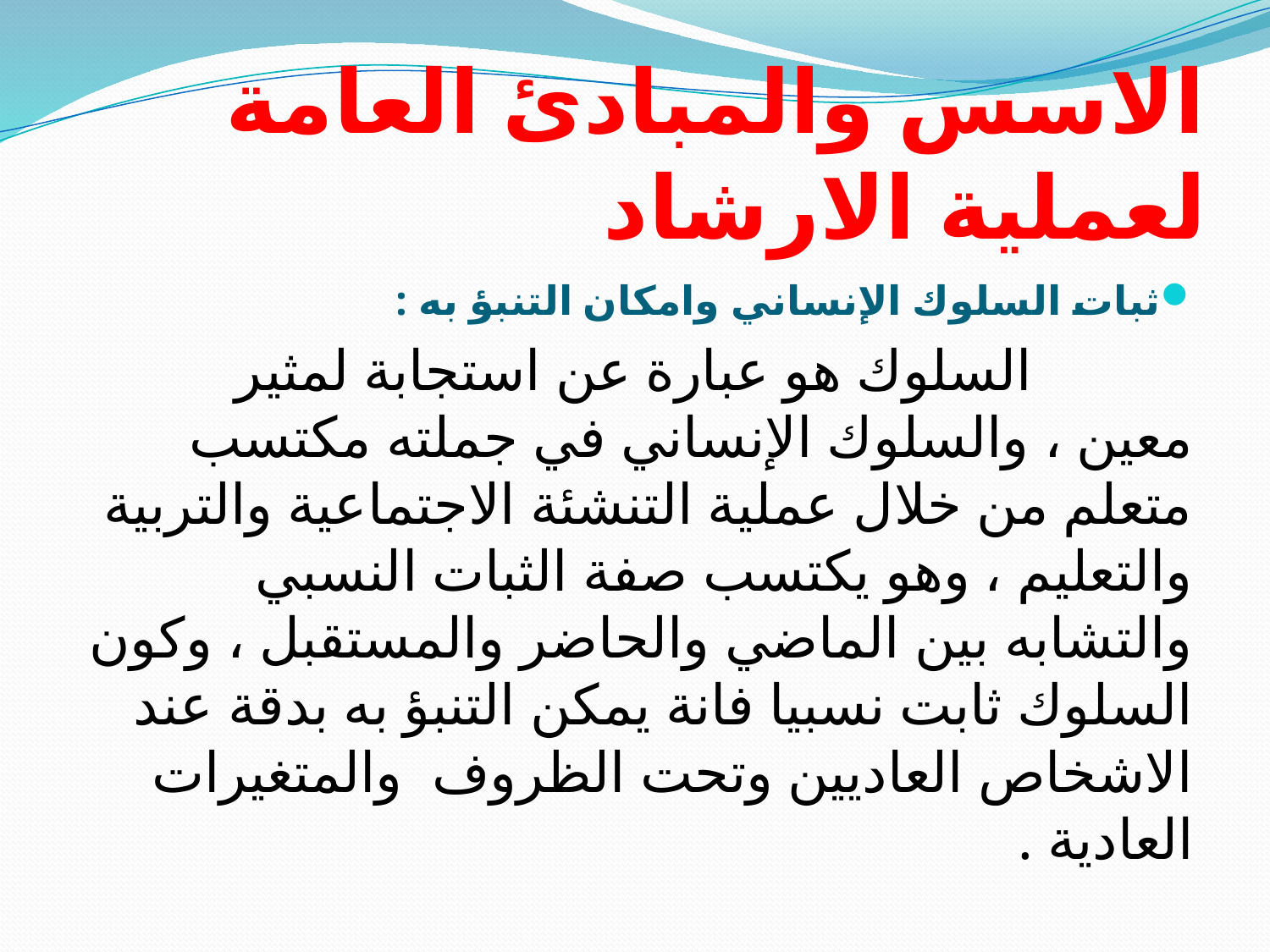

# الاسس والمبادئ العامة لعملية الارشاد
ثبات السلوك الإنساني وامكان التنبؤ به :
           السلوك هو عبارة عن استجابة لمثير معين ، والسلوك الإنساني في جملته مكتسب متعلم من خلال عملية التنشئة الاجتماعية والتربية والتعليم ، وهو يكتسب صفة الثبات النسبي والتشابه بين الماضي والحاضر والمستقبل ، وكون السلوك ثابت نسبيا فانة يمكن التنبؤ به بدقة عند الاشخاص العاديين وتحت الظروف  والمتغيرات العادية .